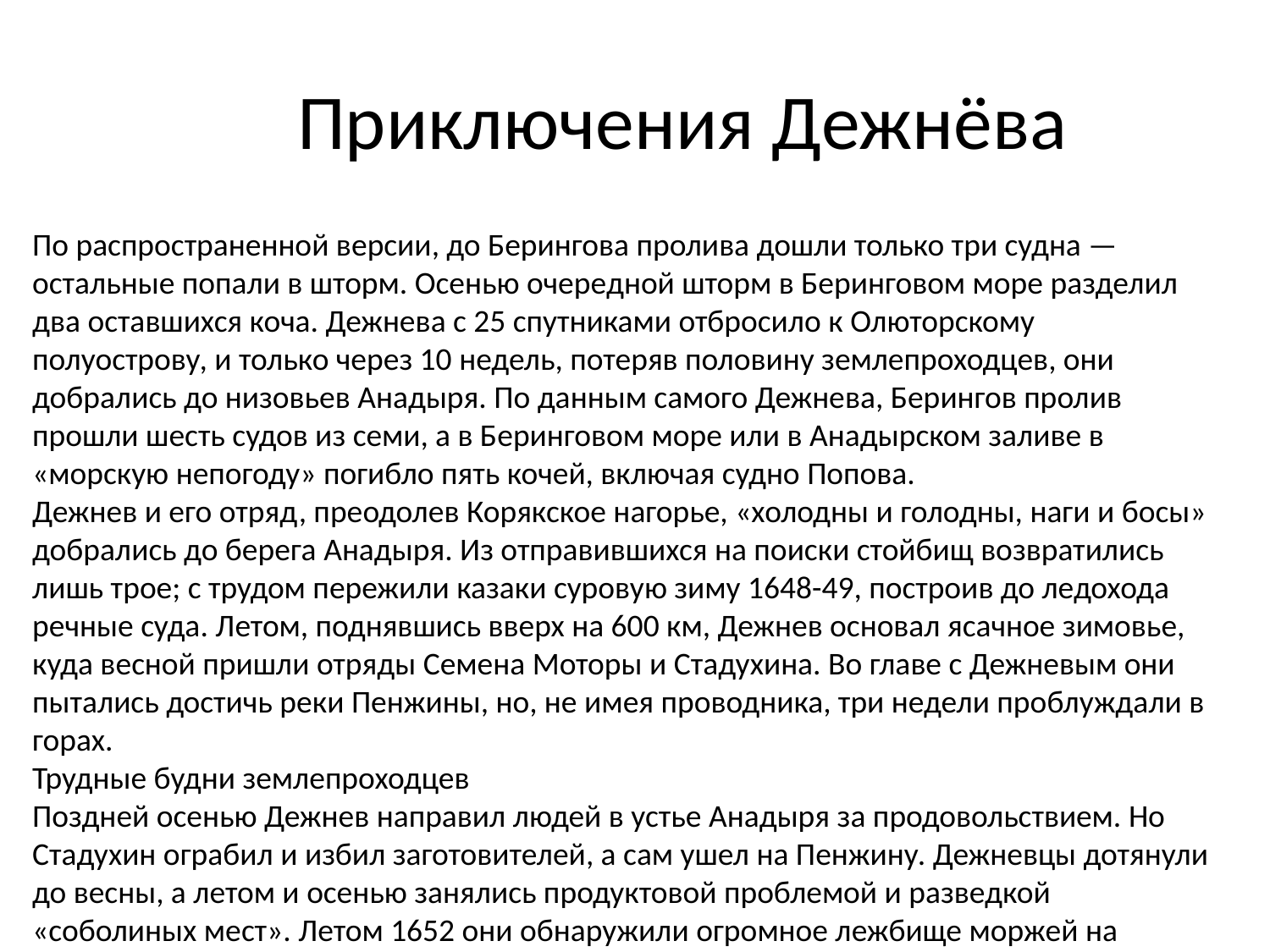

# Приключения Дежнёва
По распространенной версии, до Берингова пролива дошли только три судна — остальные попали в шторм. Осенью очередной шторм в Беринговом море разделил два оставшихся коча. Дежнева с 25 спутниками отбросило к Олюторскому полуострову, и только через 10 недель, потеряв половину землепроходцев, они добрались до низовьев Анадыря. По данным самого Дежнева, Берингов пролив прошли шесть судов из семи, а в Беринговом море или в Анадырском заливе в «морскую непогоду» погибло пять кочей, включая судно Попова.
Дежнев и его отряд, преодолев Корякское нагорье, «холодны и голодны, наги и босы» добрались до берега Анадыря. Из отправившихся на поиски стойбищ возвратились лишь трое; с трудом пережили казаки суровую зиму 1648-49, построив до ледохода речные суда. Летом, поднявшись вверх на 600 км, Дежнев основал ясачное зимовье, куда весной пришли отряды Семена Моторы и Стадухина. Во главе с Дежневым они пытались достичь реки Пенжины, но, не имея проводника, три недели проблуждали в горах.
Трудные будни землепроходцев
Поздней осенью Дежнев направил людей в устье Анадыря за продовольствием. Но Стадухин ограбил и избил заготовителей, а сам ушел на Пенжину. Дежневцы дотянули до весны, а летом и осенью занялись продуктовой проблемой и разведкой «соболиных мест». Летом 1652 они обнаружили огромное лежбище моржей на отмели Анадырского залива, усеянное моржовыми клыками («заморным зубом»).
Последние годы жизни
В 1660 Дежнев с грузом «костяной казны» сухим путем перешел на Колыму, а оттуда морем на нижнюю Лену. После зимовки в Жиганске он через Якутск добрался до Москвы осенью 1664. Здесь с ним был произведен полный расчет: за службу и промысел 289 пудов (чуть более 4,6 т) моржовых клыков на сумму 17340 рублей получил Дежнев 126 рублей и чин казачьего атамана. Назначенный приказчиком, он продолжал собирать ясак на реках Оленек, Яна и Вилюй. Во время второго приезда в Москву в 1671 доставил соболиную казну, но заболел и умер в нач. 1673.
За 40 лет прибывания в Сибири Дежнев участвовал в многочисленных боях и стычках, получил не менее 13 ранений. Он отличался надежностью и честностью, выдержкой и миролюбием. Женат Дежнев был дважды, и оба раза на якутках, от которых имел троих сыновей (один — приемный). Его имя носят: мыс, который является крайней северо-восточной оконечностью Азии (названный Дежневым — Большой Каменный Нос), а также остров, бухта, полуостров, село. В центре Великого Устюга в 1972 ему установлен памятник.